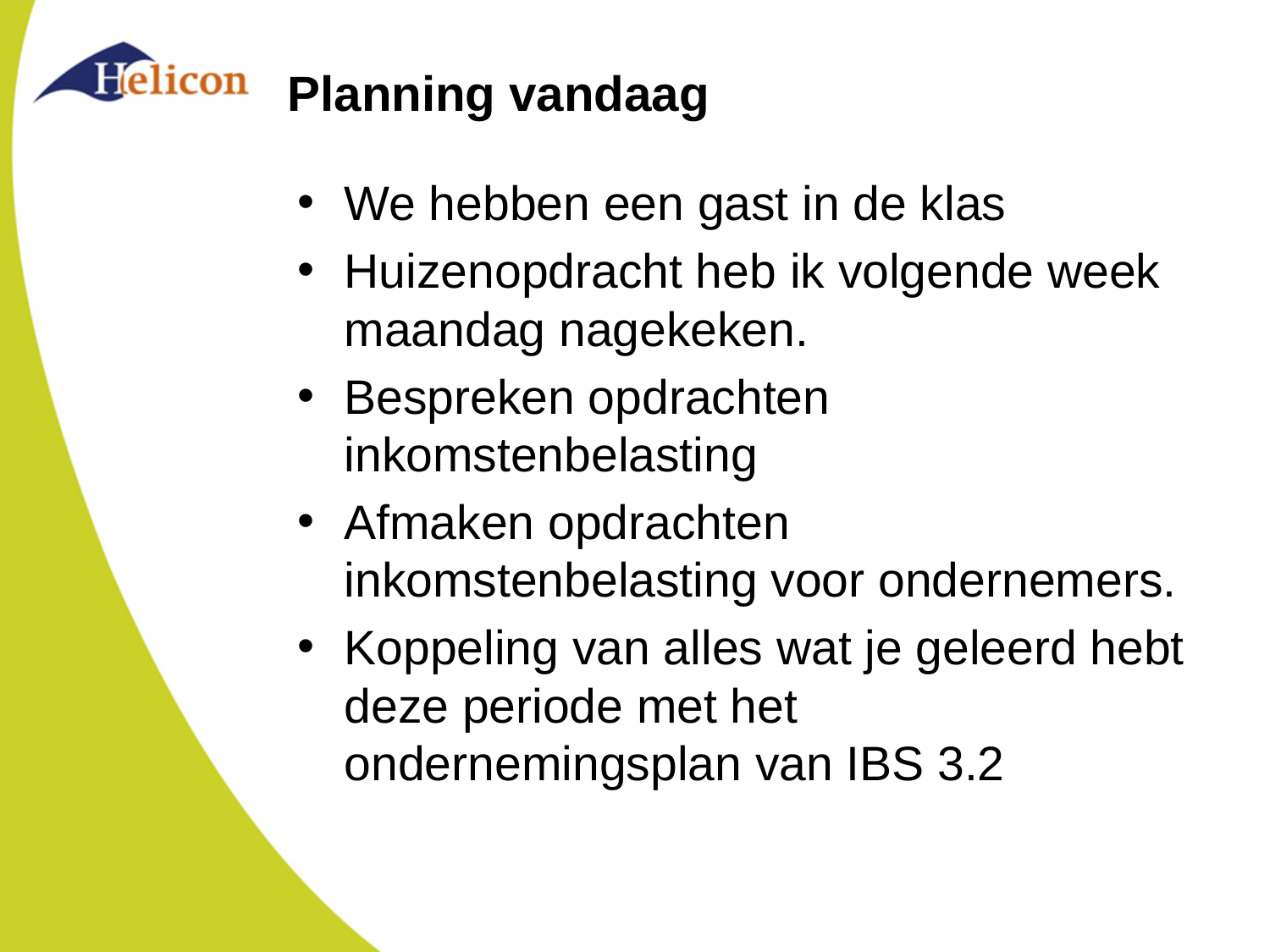

# Planning vandaag
We hebben een gast in de klas
Huizenopdracht heb ik volgende week maandag nagekeken.
Bespreken opdrachten inkomstenbelasting
Afmaken opdrachten inkomstenbelasting voor ondernemers.
Koppeling van alles wat je geleerd hebt deze periode met het ondernemingsplan van IBS 3.2